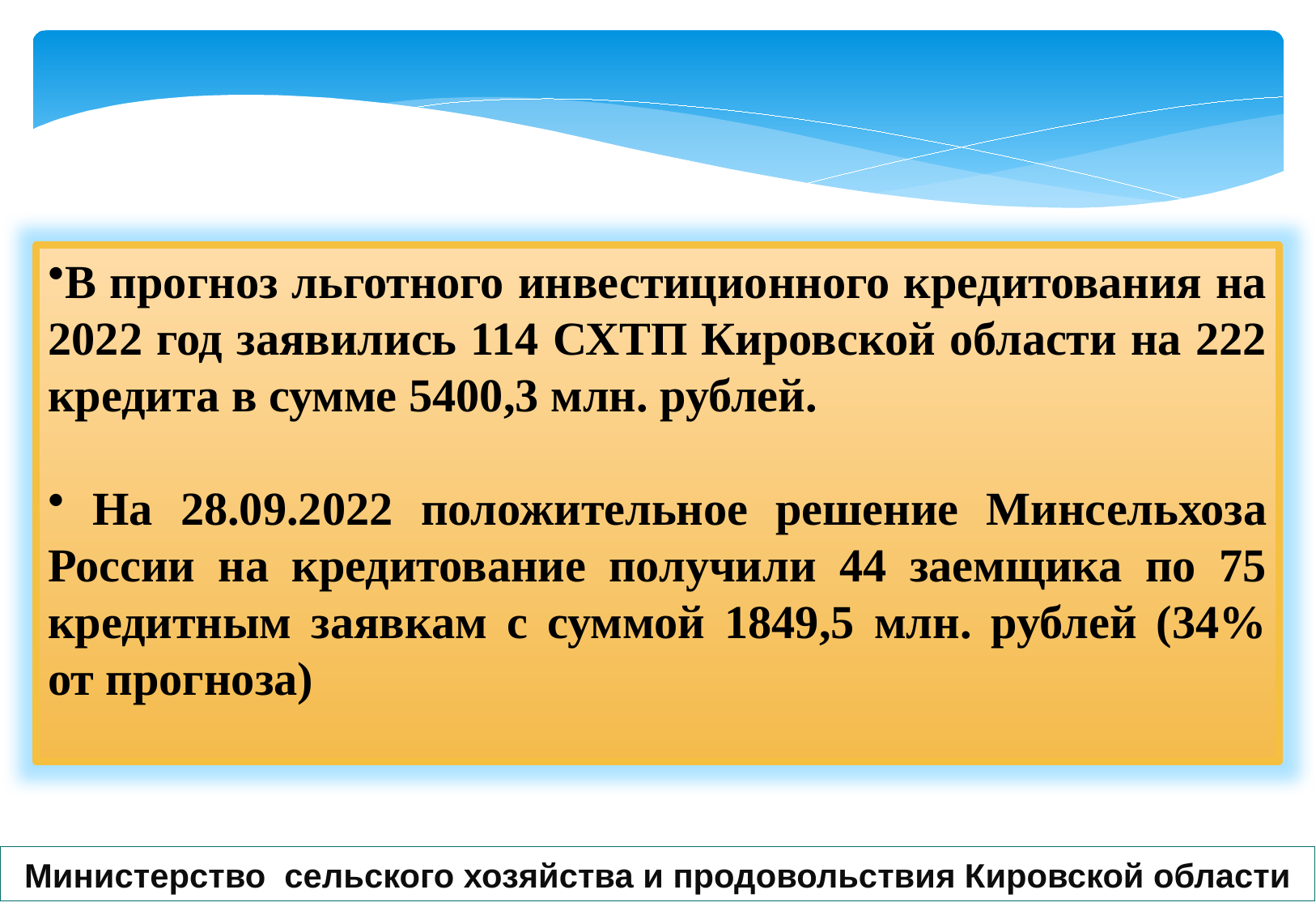

В прогноз льготного инвестиционного кредитования на 2022 год заявились 114 СХТП Кировской области на 222 кредита в сумме 5400,3 млн. рублей.

 На 28.09.2022 положительное решение Минсельхоза России на кредитование получили 44 заемщика по 75 кредитным заявкам с суммой 1849,5 млн. рублей (34% от прогноза)

Министерство  сельского хозяйства и продовольствия Кировской области